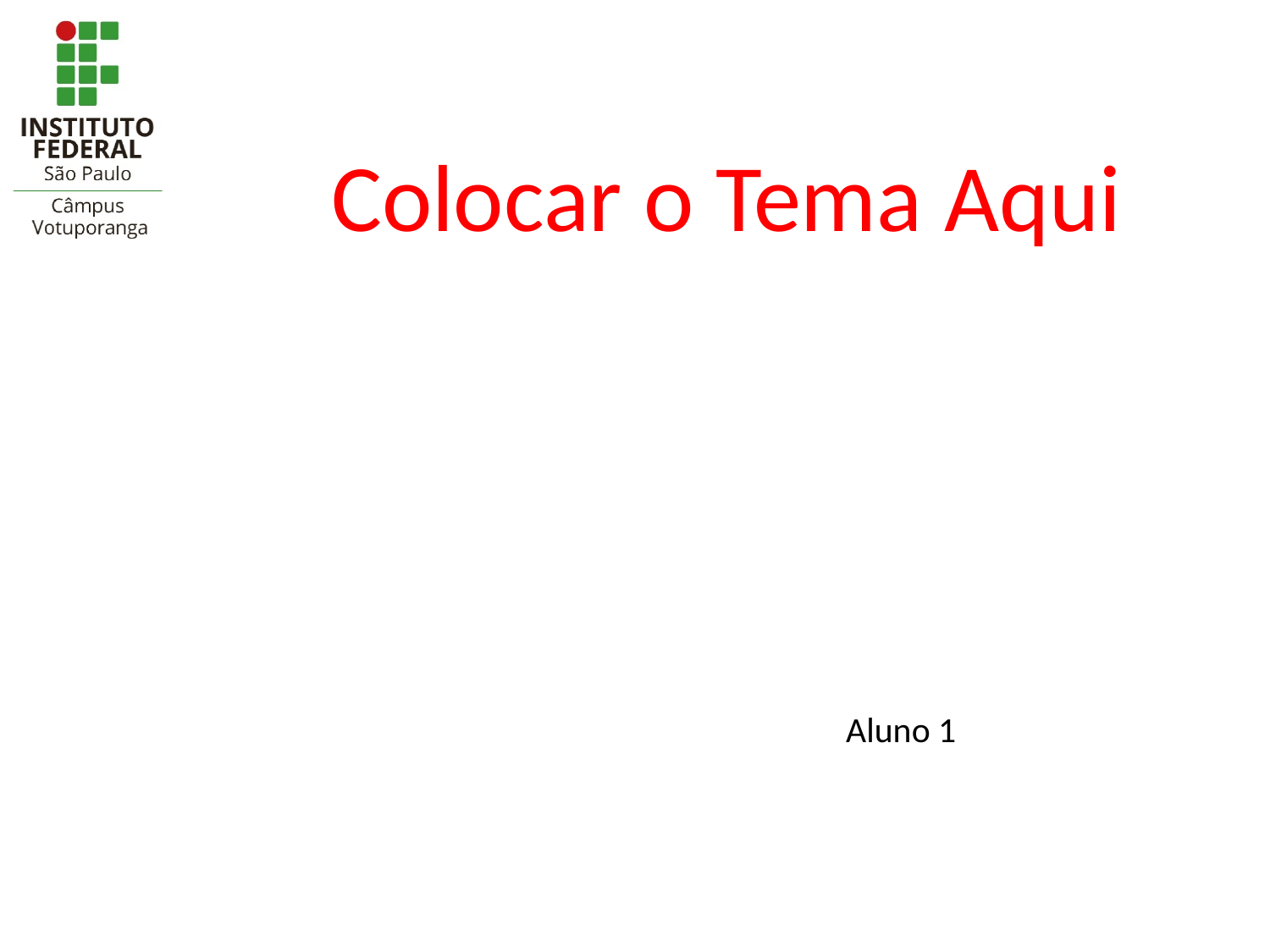

# Colocar o Tema Aqui
Aluno 1